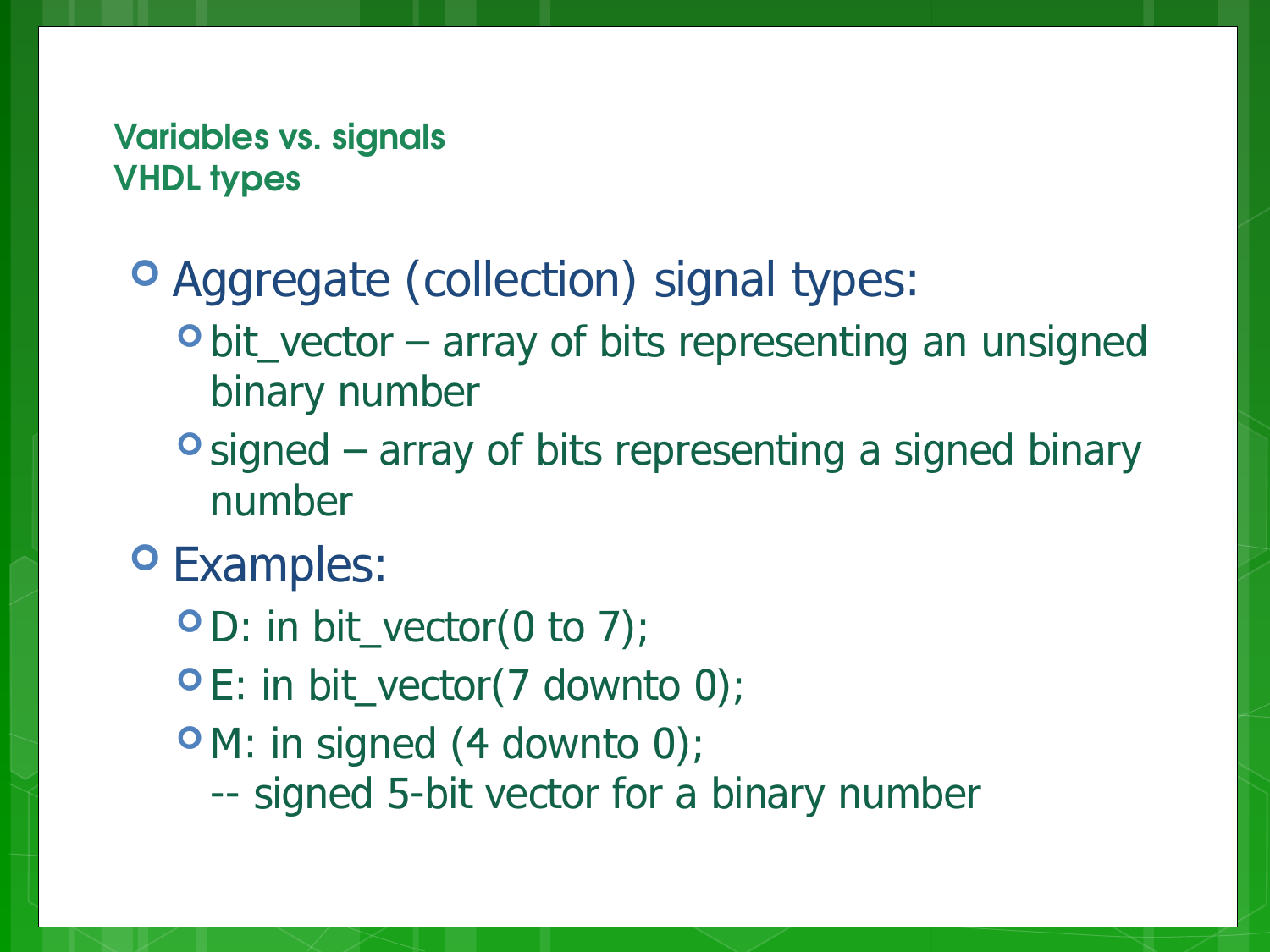

# Variables vs. signals VHDL types
Aggregate (collection) signal types:
bit_vector – array of bits representing an unsigned binary number
signed – array of bits representing a signed binary number
Examples:
D: in bit_vector(0 to 7);
E: in bit_vector(7 downto 0);
M: in signed (4 downto 0);
-- signed 5-bit vector for a binary number